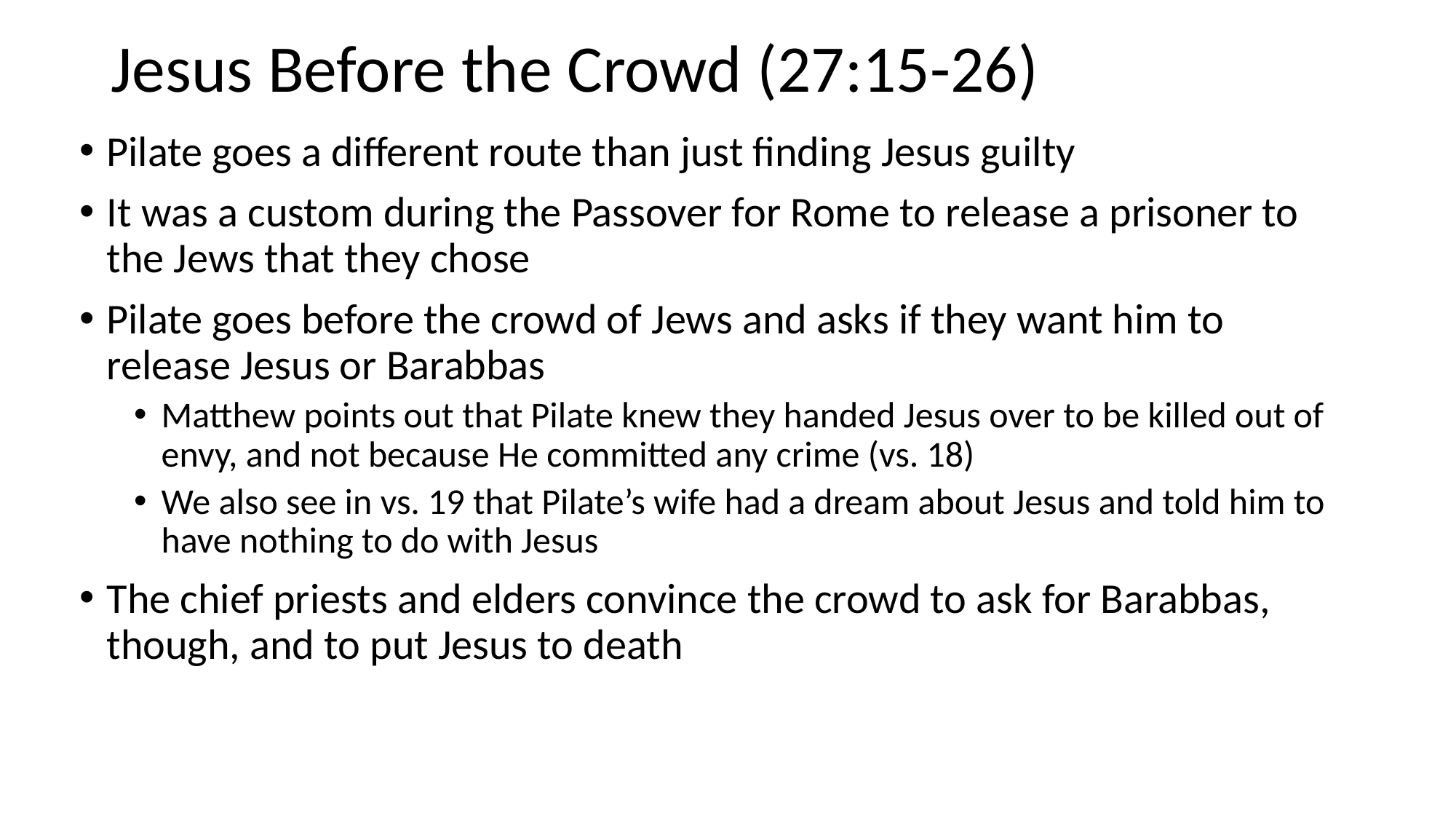

# Jesus Before the Crowd (27:15-26)
Pilate goes a different route than just finding Jesus guilty
It was a custom during the Passover for Rome to release a prisoner to the Jews that they chose
Pilate goes before the crowd of Jews and asks if they want him to release Jesus or Barabbas
Matthew points out that Pilate knew they handed Jesus over to be killed out of envy, and not because He committed any crime (vs. 18)
We also see in vs. 19 that Pilate’s wife had a dream about Jesus and told him to have nothing to do with Jesus
The chief priests and elders convince the crowd to ask for Barabbas, though, and to put Jesus to death